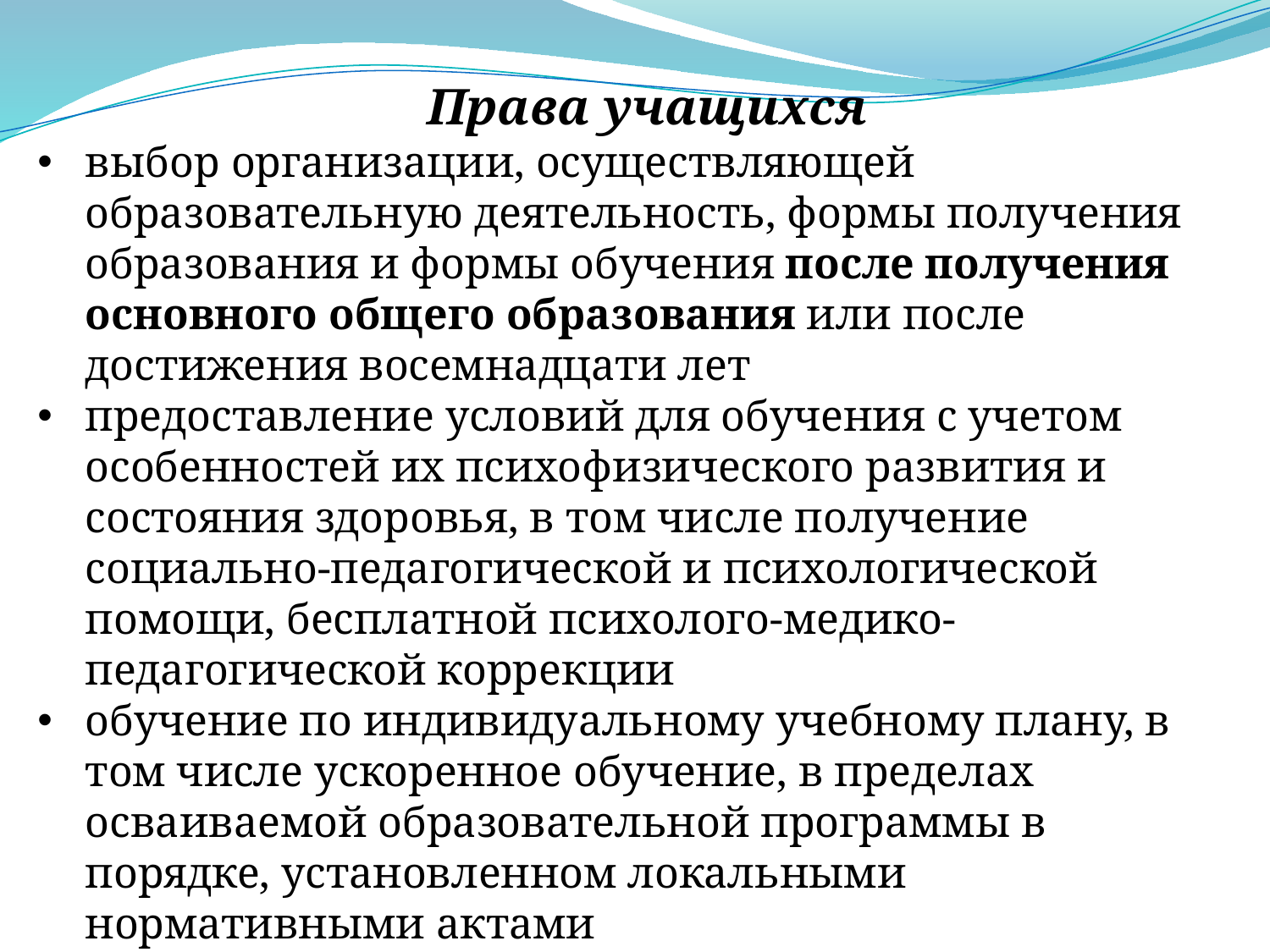

Права учащихся
выбор организации, осуществляющей образовательную деятельность, формы получения образования и формы обучения после получения основного общего образования или после достижения восемнадцати лет
предоставление условий для обучения с учетом особенностей их психофизического развития и состояния здоровья, в том числе получение социально-педагогической и психологической помощи, бесплатной психолого-медико-педагогической коррекции
обучение по индивидуальному учебному плану, в том числе ускоренное обучение, в пределах осваиваемой образовательной программы в порядке, установленном локальными нормативными актами